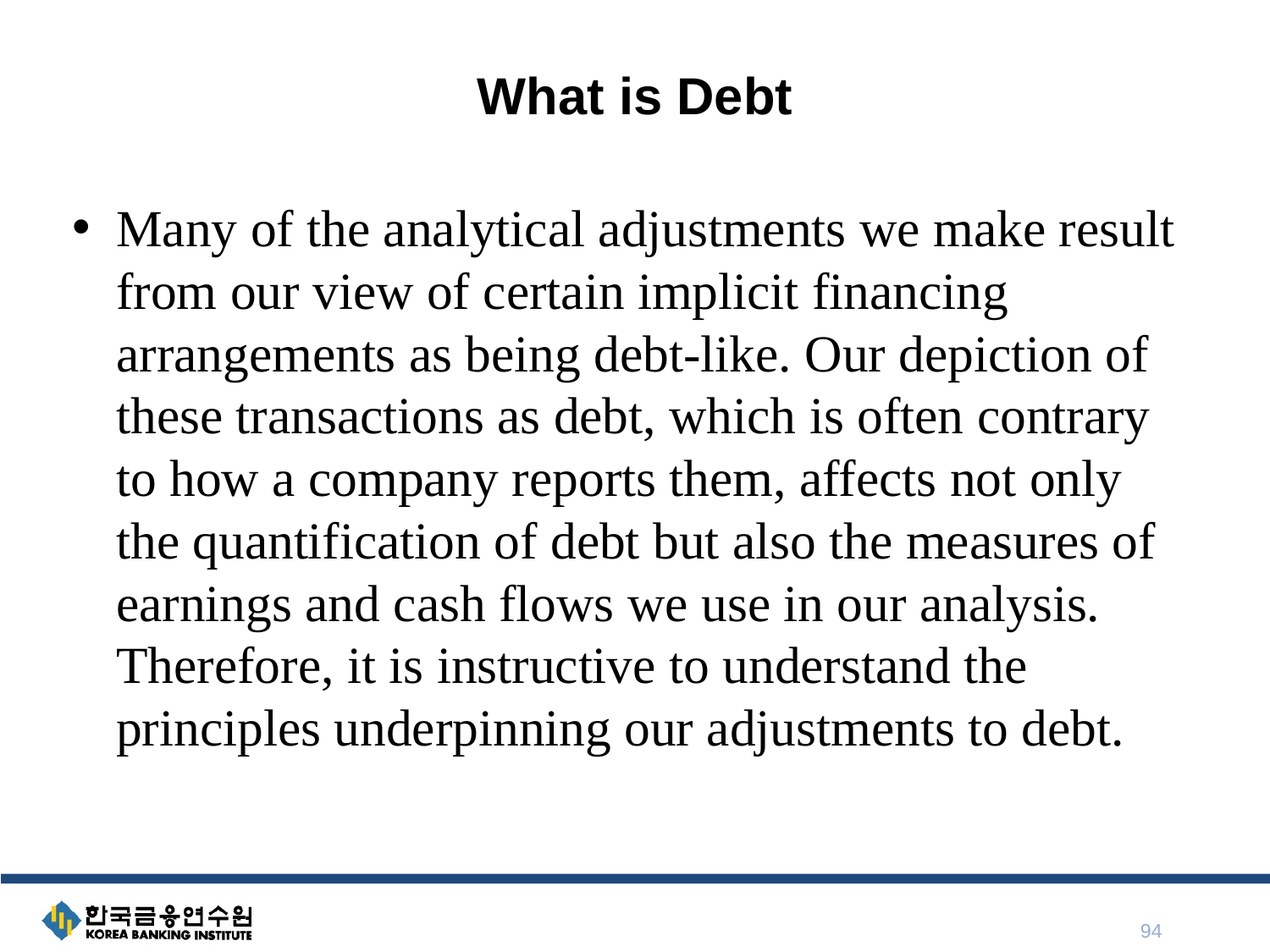

# What is Debt
Many of the analytical adjustments we make result from our view of certain implicit financing arrangements as being debt-like. Our depiction of these transactions as debt, which is often contrary to how a company reports them, affects not only the quantification of debt but also the measures of earnings and cash flows we use in our analysis. Therefore, it is instructive to understand the principles underpinning our adjustments to debt.
94